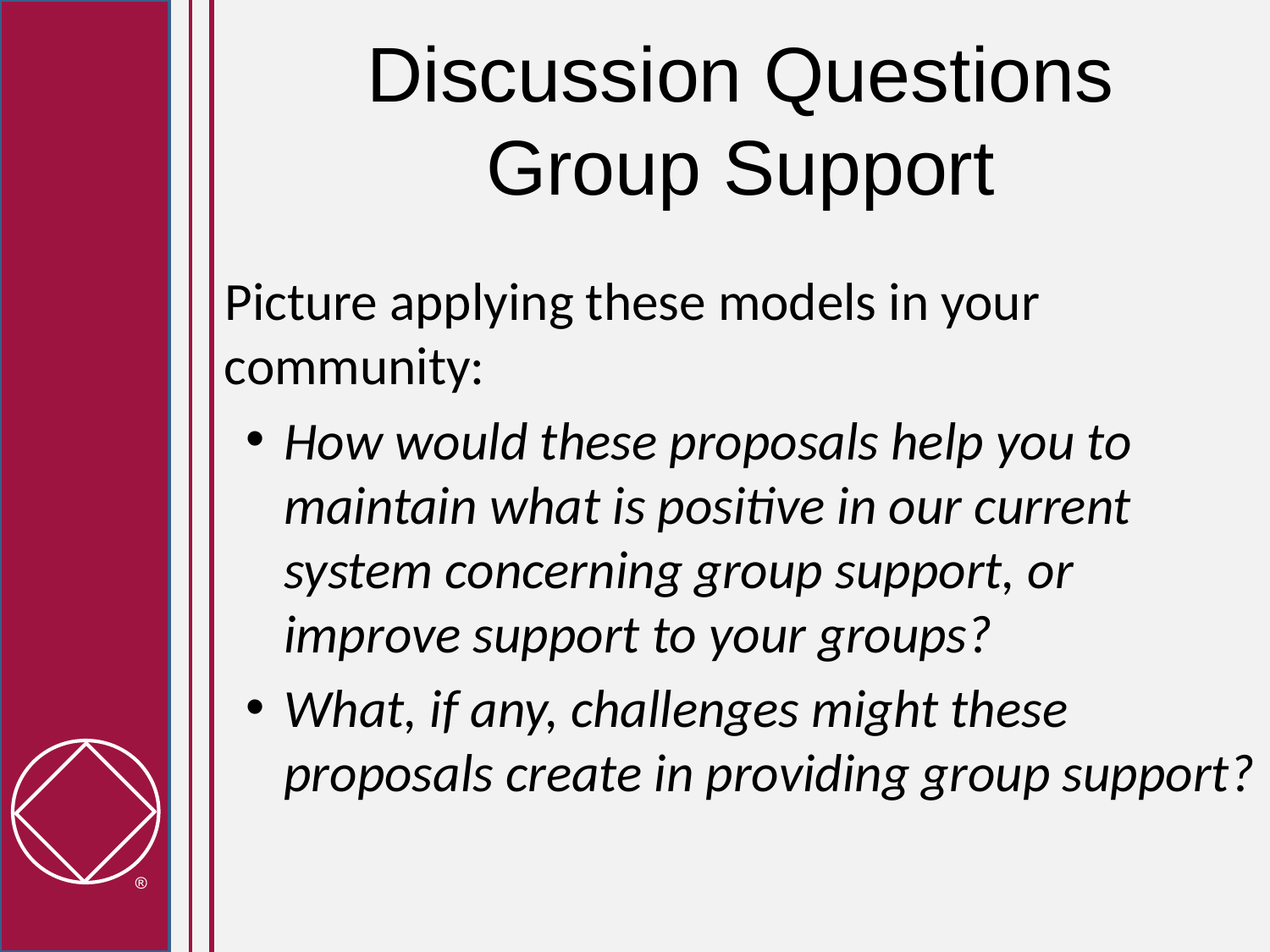

# Discussion Questions Group Support
Picture applying these models in your community:
How would these proposals help you to maintain what is positive in our current system concerning group support, or improve support to your groups?
What, if any, challenges might these proposals create in providing group support?